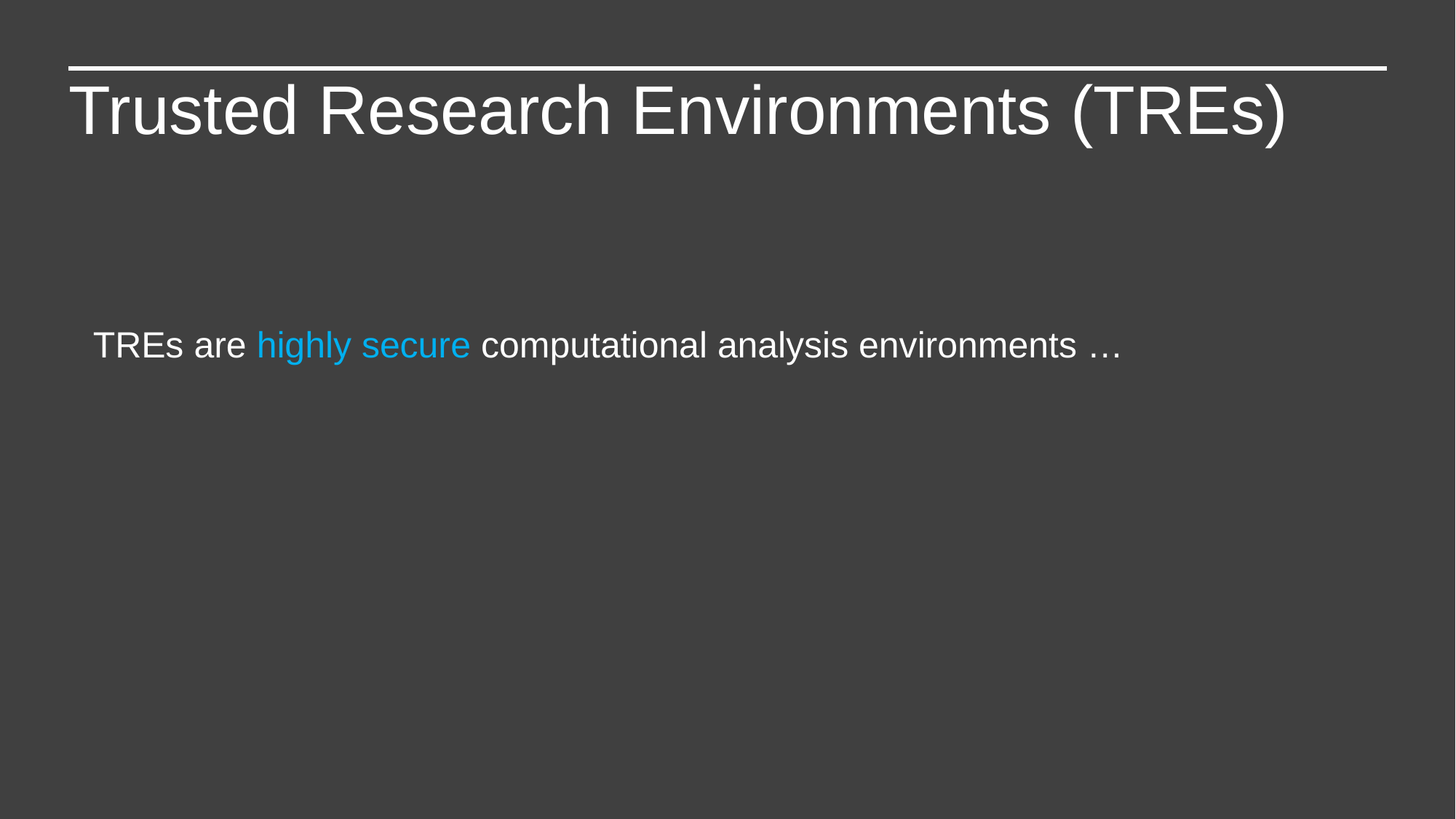

Trusted Research Environments (TREs)
TREs are highly secure computational analysis environments …